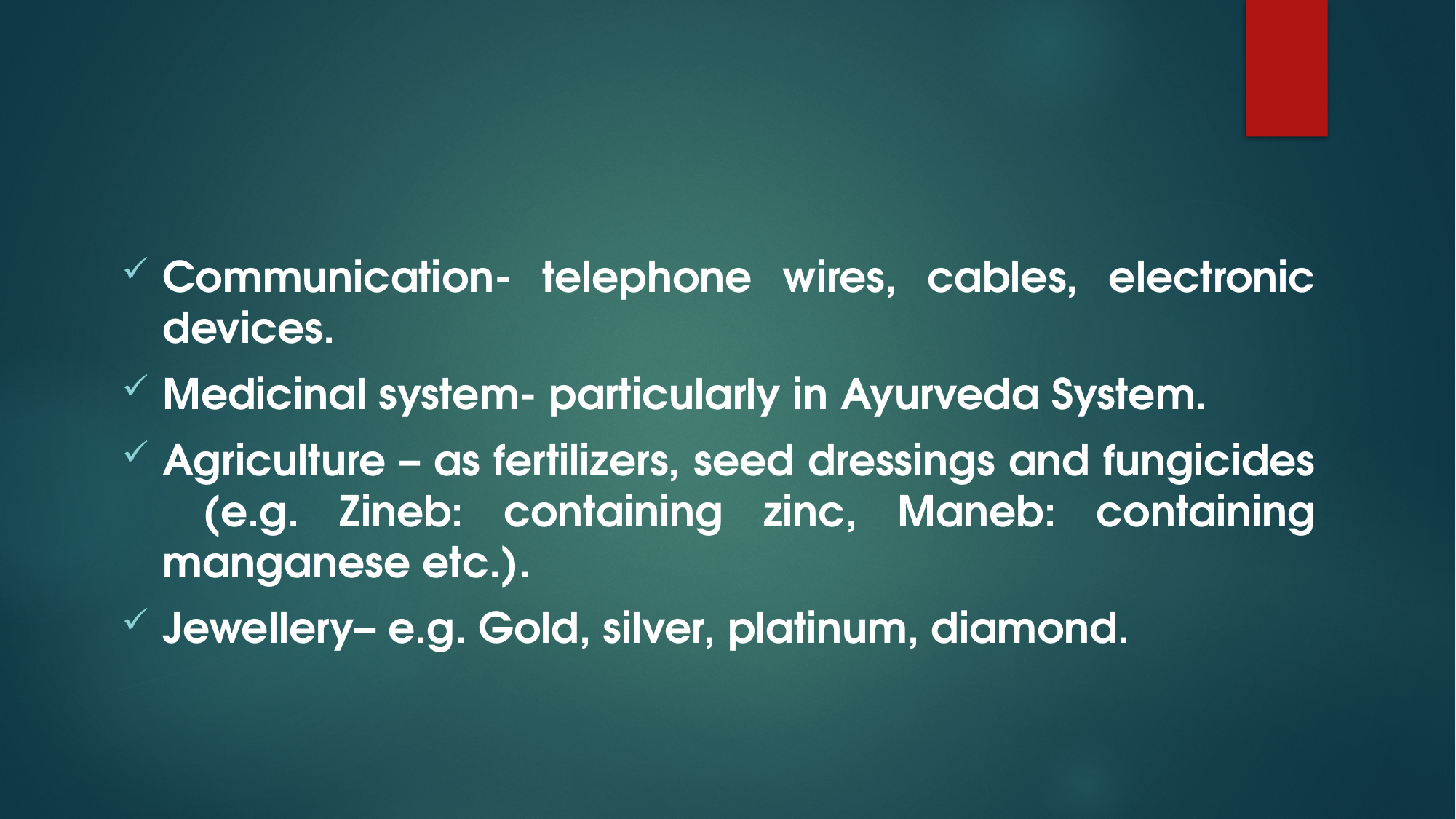

Communication- telephone wires, cables, electronic devices.
Medicinal system- particularly in Ayurveda System.
Agriculture – as fertilizers, seed dressings and fungicides  (e.g. Zineb: containing zinc, Maneb: containing manganese etc.).
Jewellery– e.g. Gold, silver, platinum, diamond.